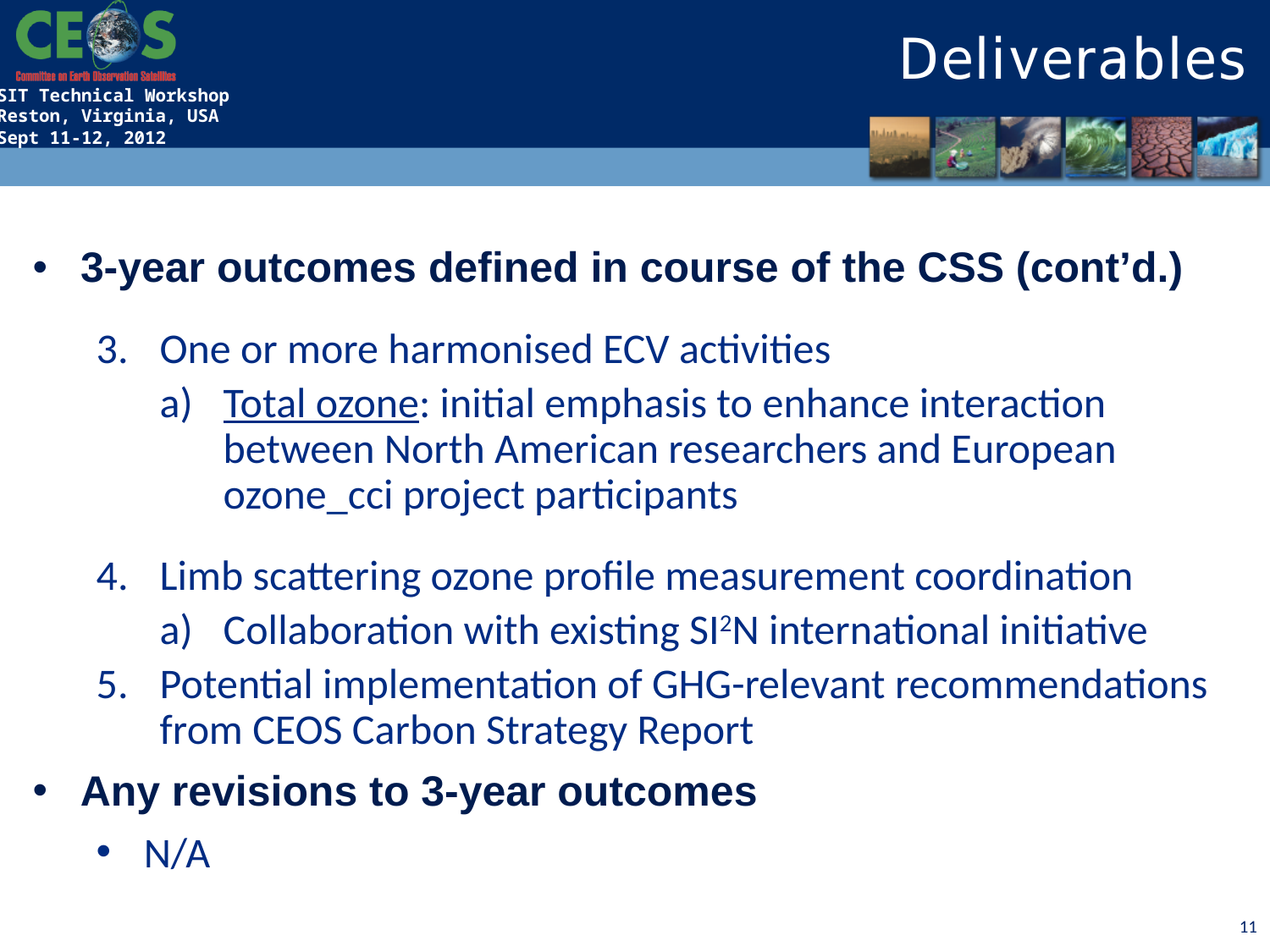

Deliverables
3-year outcomes defined in course of the CSS (cont’d.)

One or more harmonised ECV activities
Total ozone: initial emphasis to enhance interaction between North American researchers and European ozone_cci project participants

Limb scattering ozone profile measurement coordination
Collaboration with existing SI2N international initiative
Potential implementation of GHG-relevant recommendations from CEOS Carbon Strategy Report
Any revisions to 3-year outcomes
N/A
11